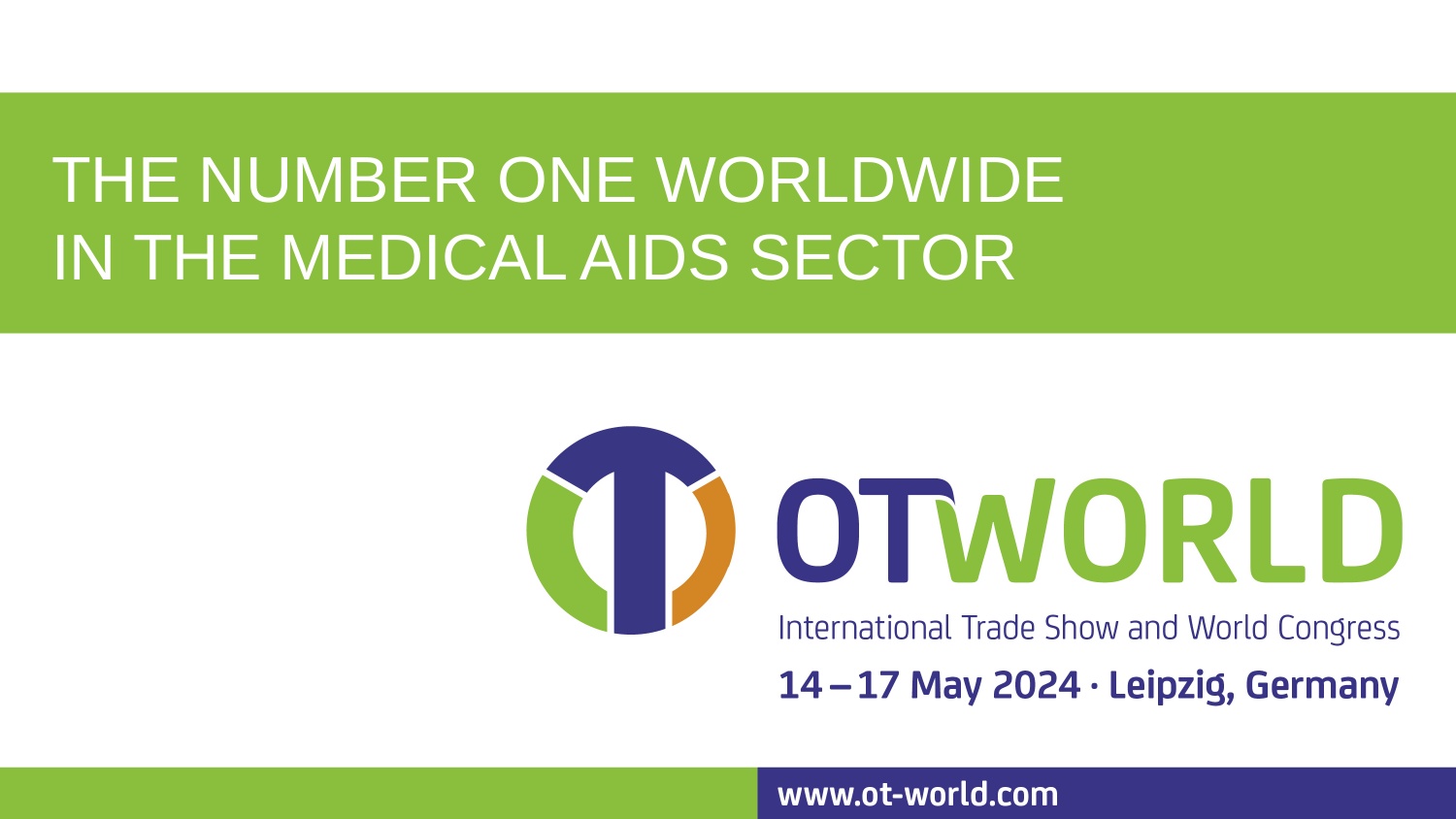

# THE NUMBER ONE WORLDWIDE IN THE MEDICAL AIDS SECTOR